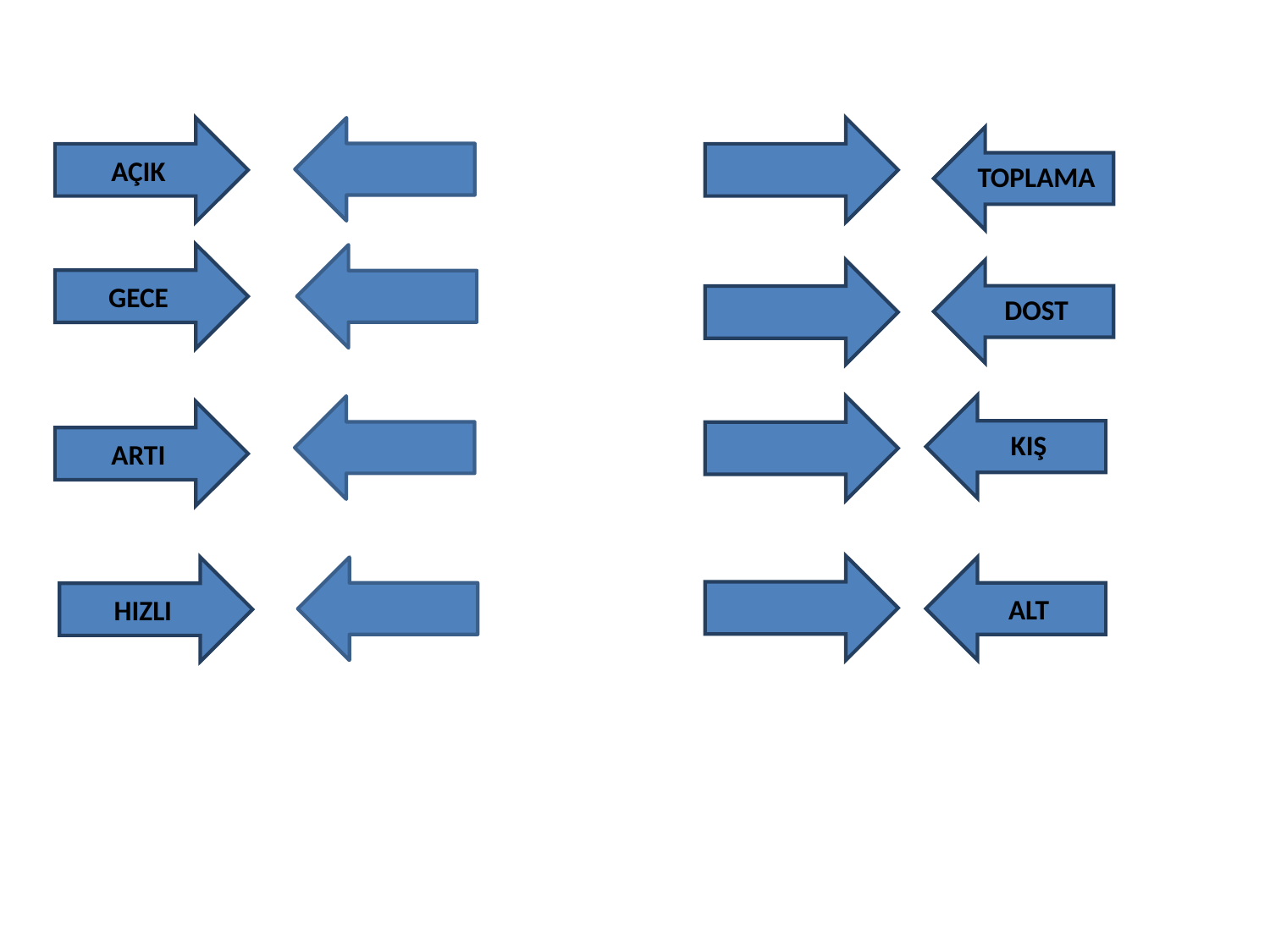

AÇIK

TOPLAMA

GECE

DOST

KIŞ

ARTI

HIZLI

ALT